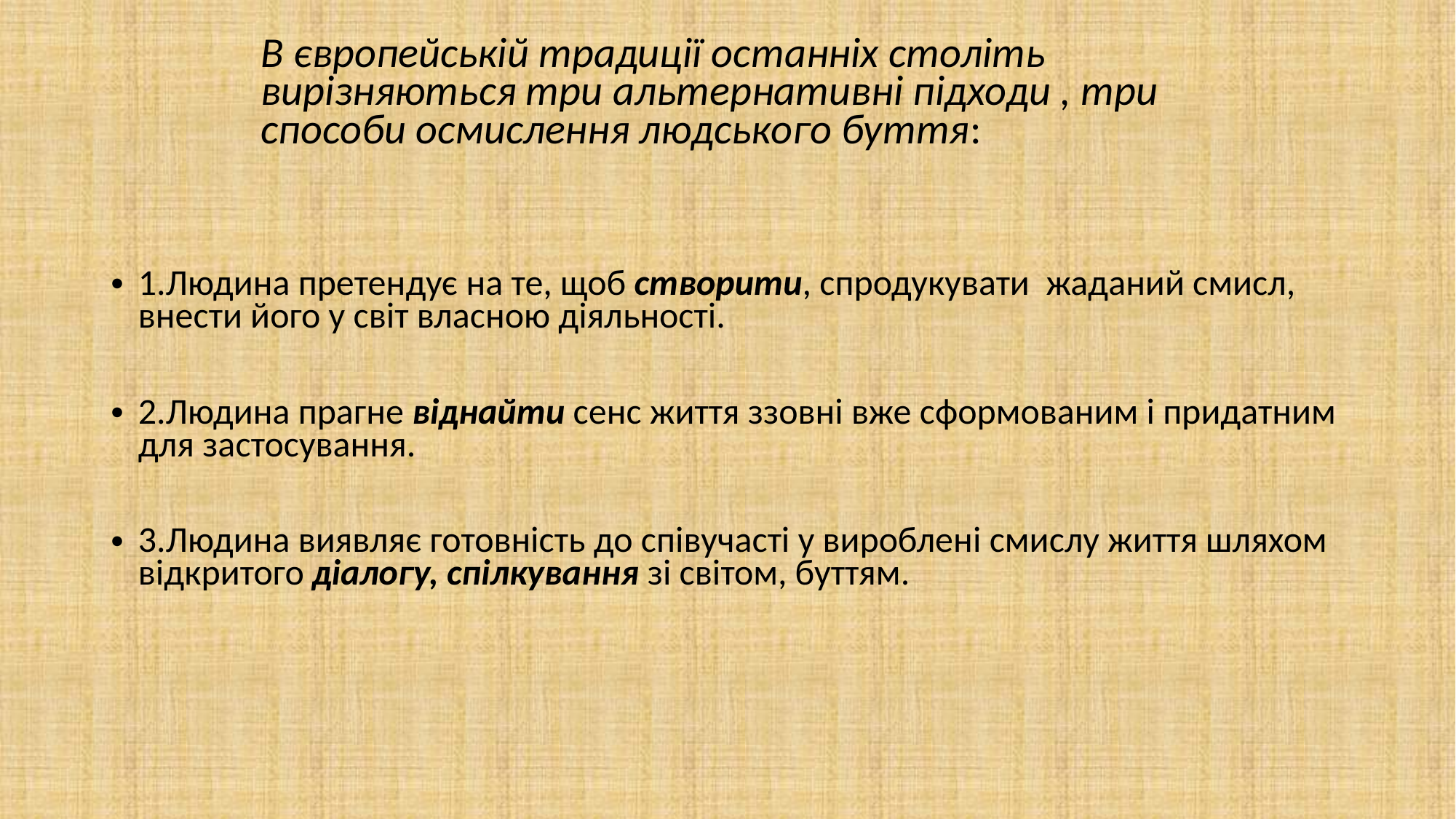

# В європейській традиції останніх століть вирізняються три альтернативні підходи , три способи осмислення людського буття:

1.Людина претендує на те, щоб створити, спродукувати  жаданий смисл, внести його у світ власною діяльності.

2.Людина прагне віднайти сенс життя ззовні вже сформованим і придатним для застосування.

3.Людина виявляє готовність до співучасті у вироблені смислу життя шляхом відкритого діалогу, спілкування зі світом, буттям.